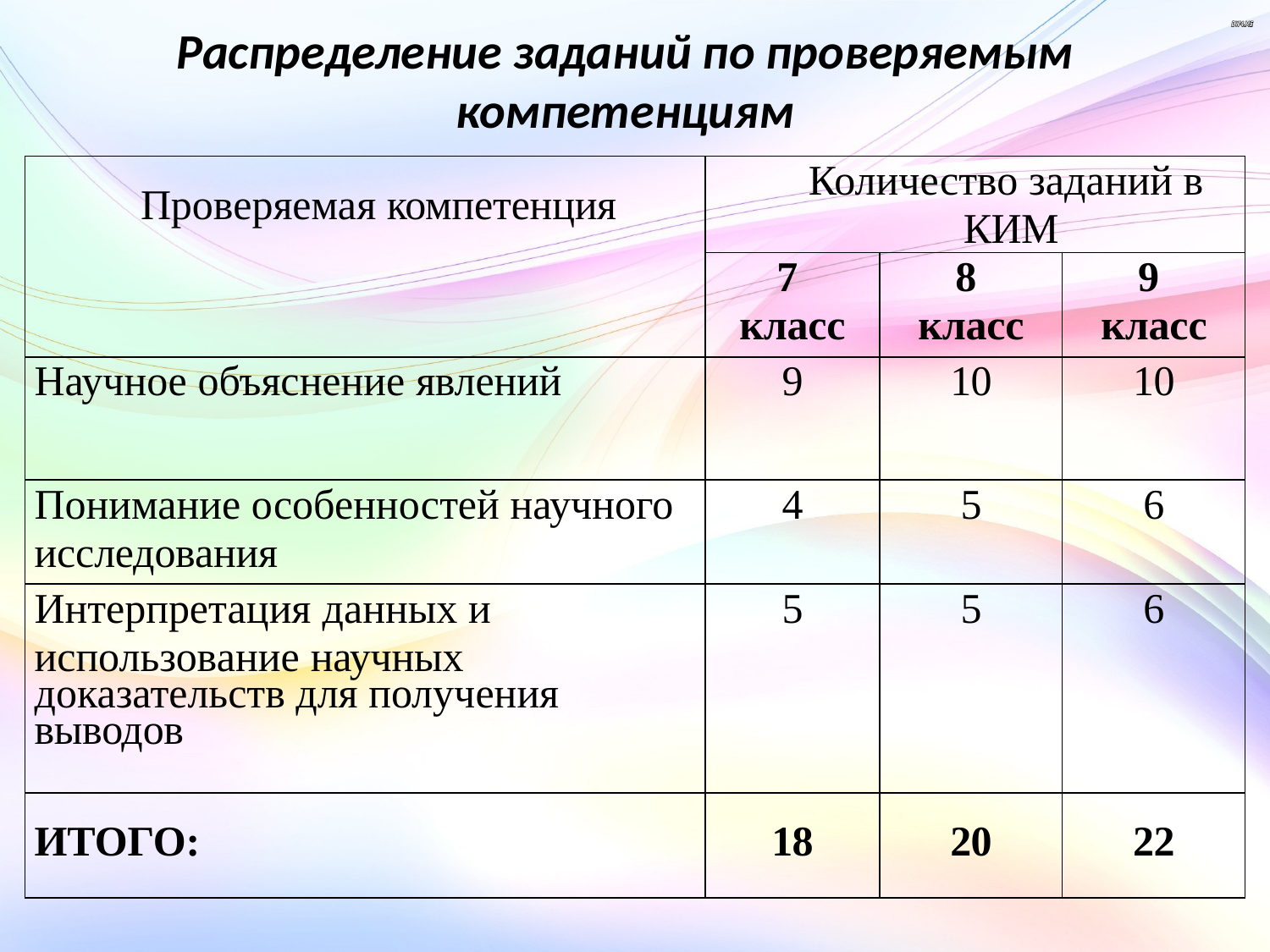

Распределение заданий по проверяемым компетенциям

| Проверяемая компетенция | Количество заданий в КИМ |  |  |
| --- | --- | --- | --- |
|  | 7 класс | 8 класс | 9 класс |
| Научное объяснение явлений | 9 | 10 | 10 |
| Понимание особенностей научного исследования | 4 | 5 | 6 |
| Интерпретация данных и использование научных доказательств для получения выводов | 5 | 5 | 6 |
| ИТОГО: | 18 | 20 | 22 |